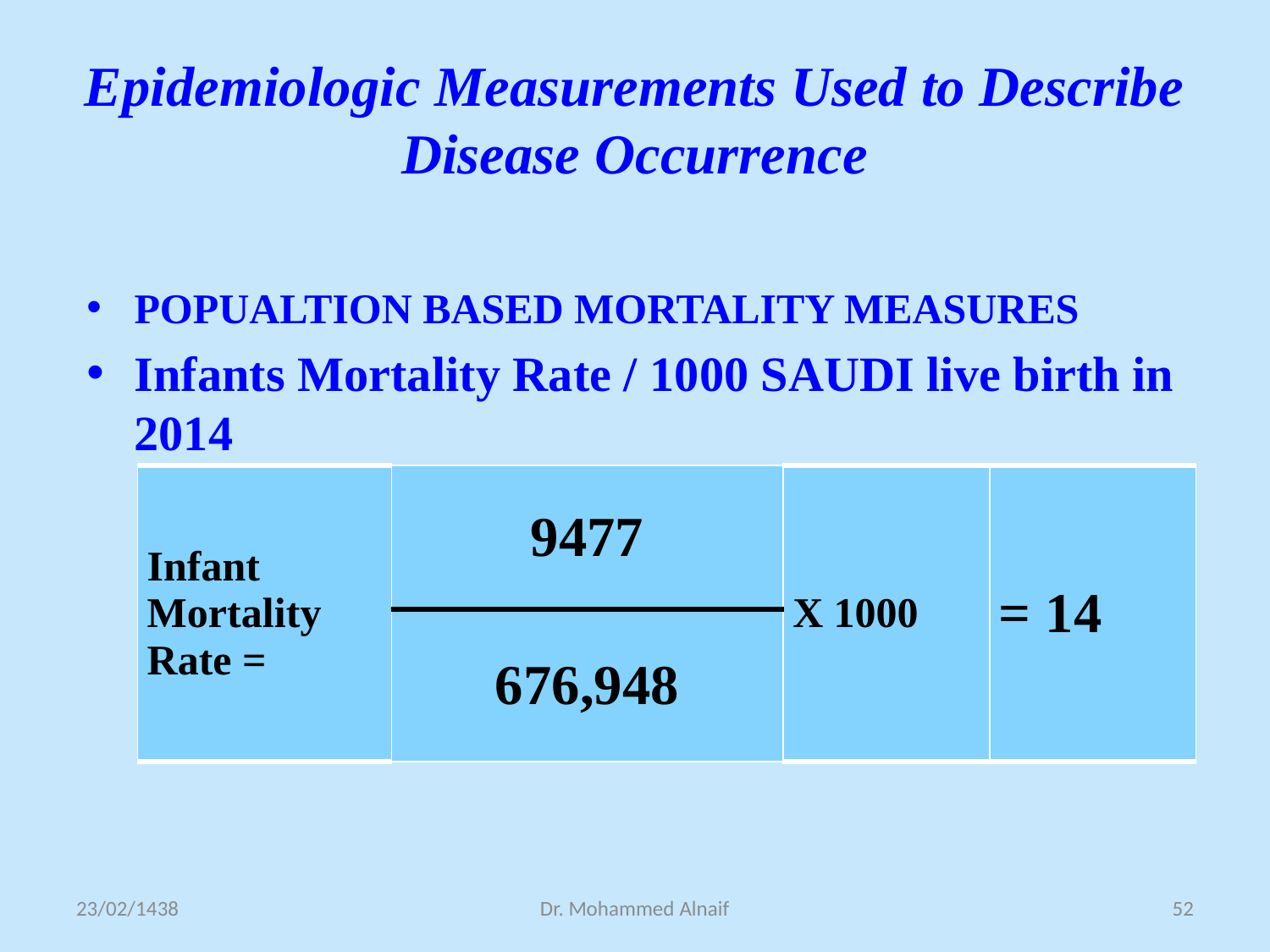

# Epidemiologic Measurements Used to Describe Disease Occurrence
POPUALTION BASED MORTALITY MEASURES
Infants Mortality Rate / 1000 SAUDI live birth in 2014
| Infant Mortality Rate = | 9477 | X 1000 | = 14 |
| --- | --- | --- | --- |
|  | 676,948 |  |  |
23/02/1438
Dr. Mohammed Alnaif
52